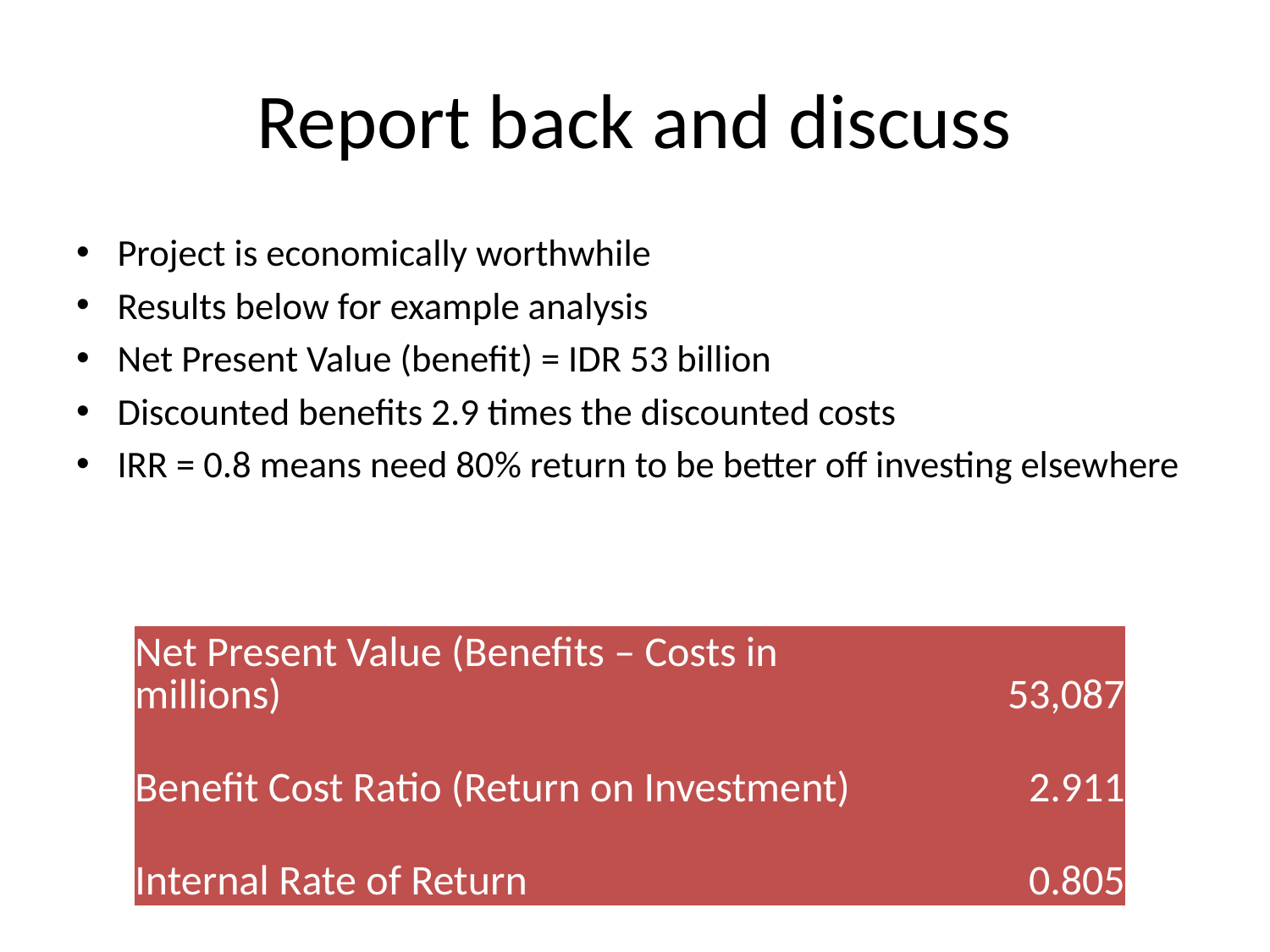

# Report back and discuss
Project is economically worthwhile
Results below for example analysis
Net Present Value (benefit) = IDR 53 billion
Discounted benefits 2.9 times the discounted costs
IRR = 0.8 means need 80% return to be better off investing elsewhere
| Net Present Value (Benefits – Costs in millions) | 53,087 |
| --- | --- |
| Benefit Cost Ratio (Return on Investment) | 2.911 |
| Internal Rate of Return | 0.805 |